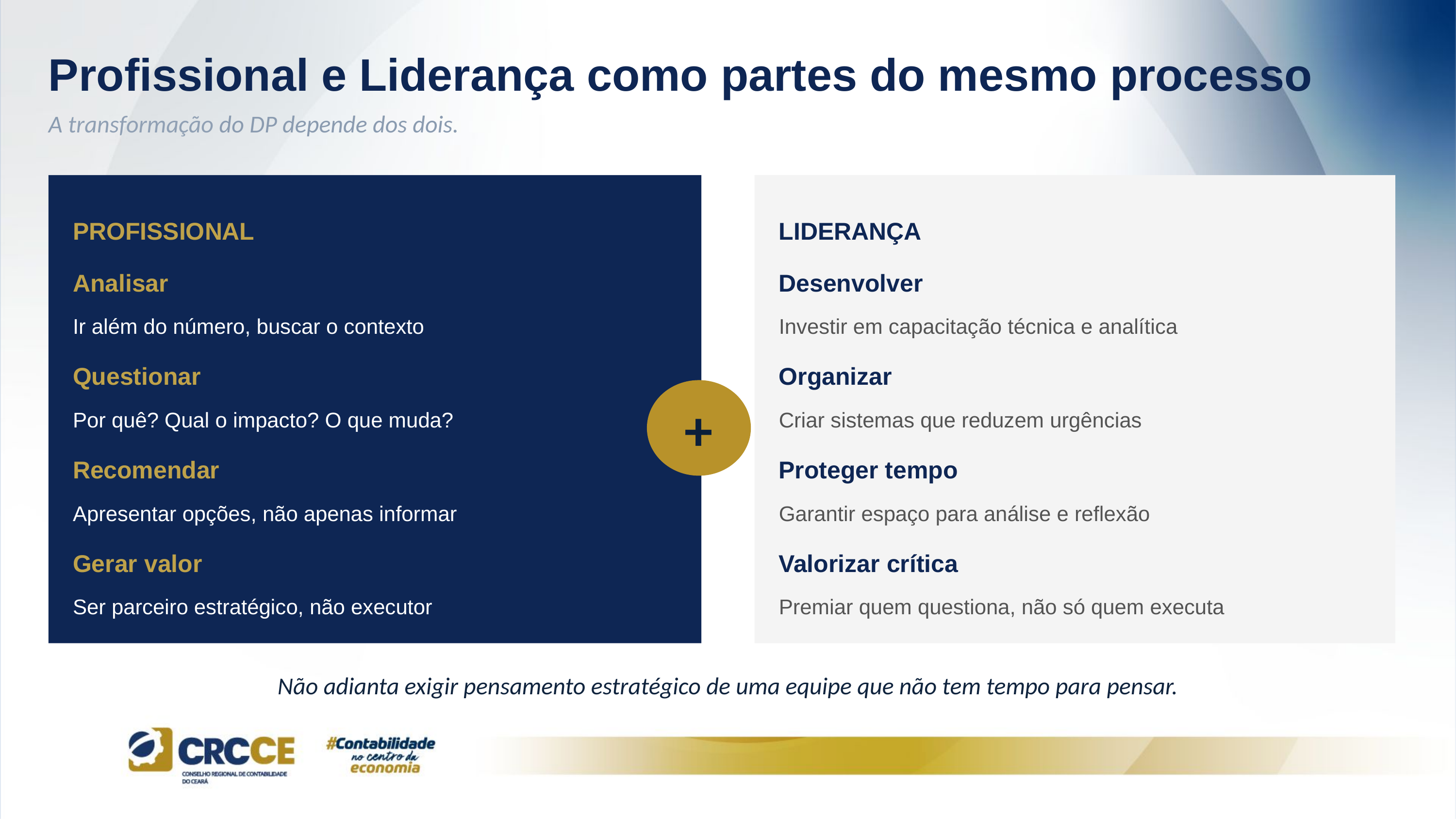

# Profissional e Liderança como partes do mesmo processo
A transformação do DP depende dos dois.
PROFISSIONAL
Analisar
Ir além do número, buscar o contexto
Questionar
Por quê? Qual o impacto? O que muda?
Recomendar
Apresentar opções, não apenas informar
Gerar valor
Ser parceiro estratégico, não executor
LIDERANÇA
Desenvolver
Investir em capacitação técnica e analítica
Organizar
Criar sistemas que reduzem urgências
Proteger tempo
Garantir espaço para análise e reflexão
Valorizar crítica
Premiar quem questiona, não só quem executa
+

Não adianta exigir pensamento estratégico de uma equipe que não tem tempo para pensar.